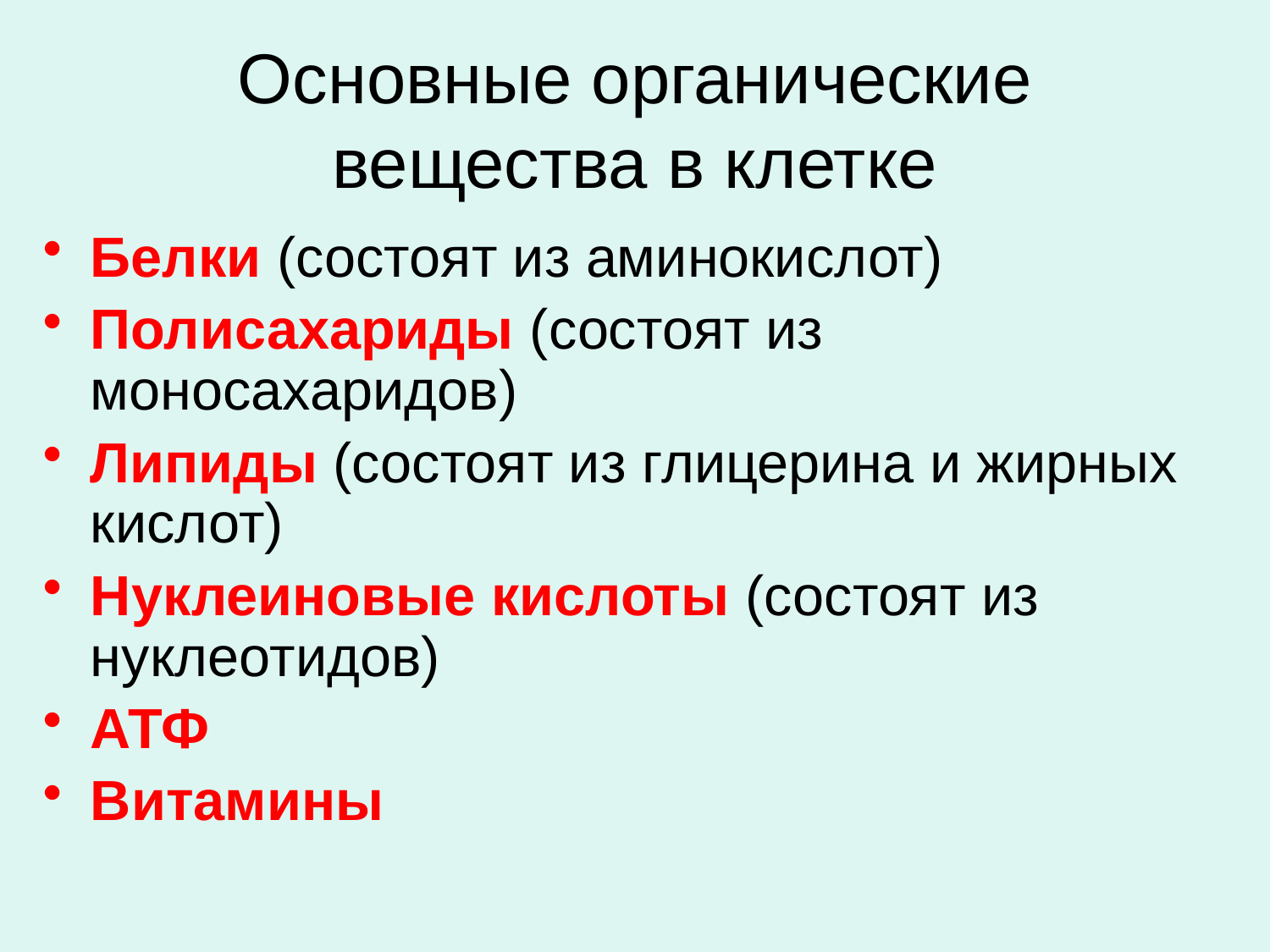

# Основные органические вещества в клетке
Белки (состоят из аминокислот)
Полисахариды (состоят из моносахаридов)
Липиды (состоят из глицерина и жирных кислот)
Нуклеиновые кислоты (состоят из нуклеотидов)
АТФ
Витамины